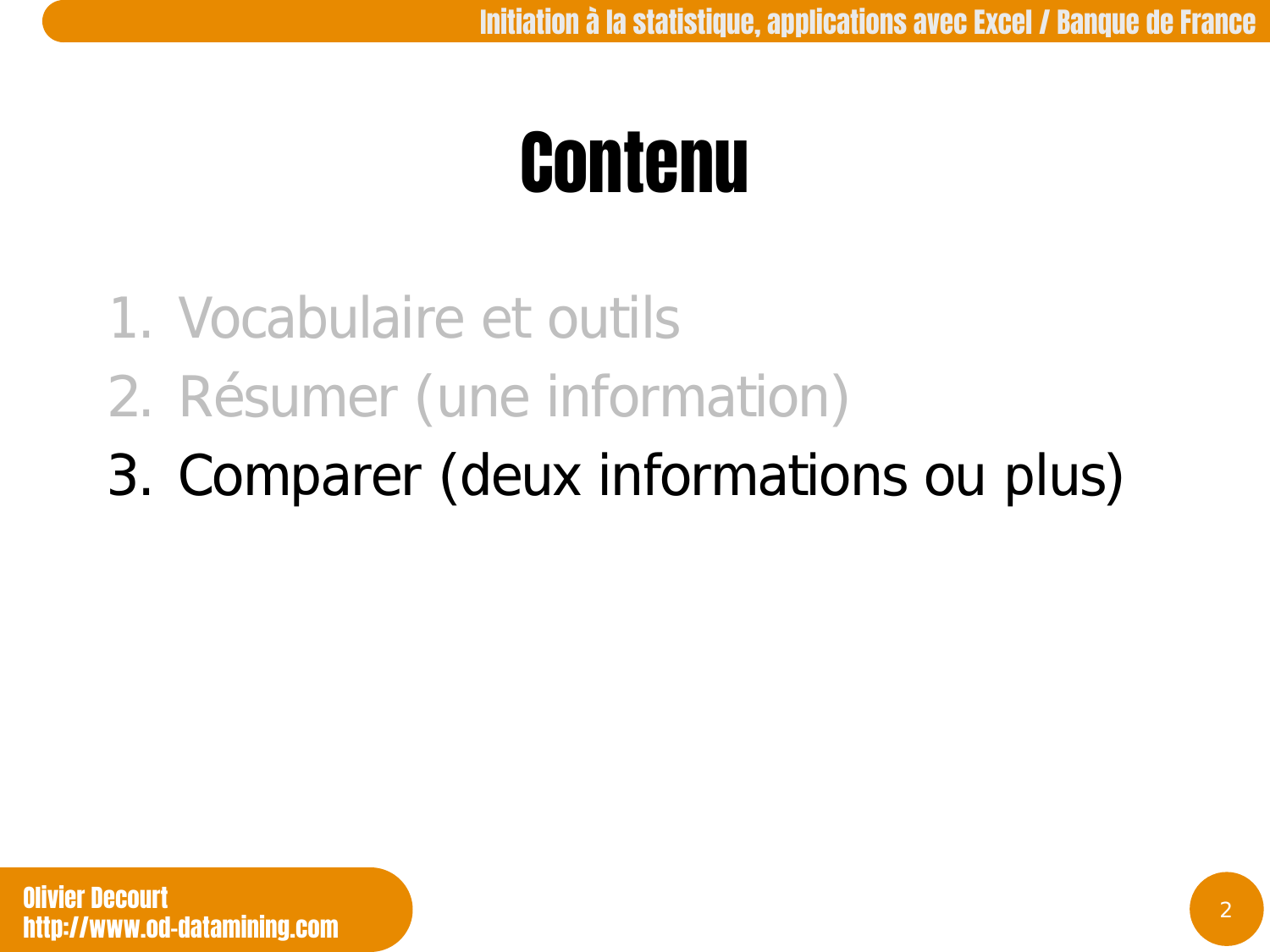

# Contenu
Vocabulaire et outils
Résumer (une information)
Comparer (deux informations ou plus)